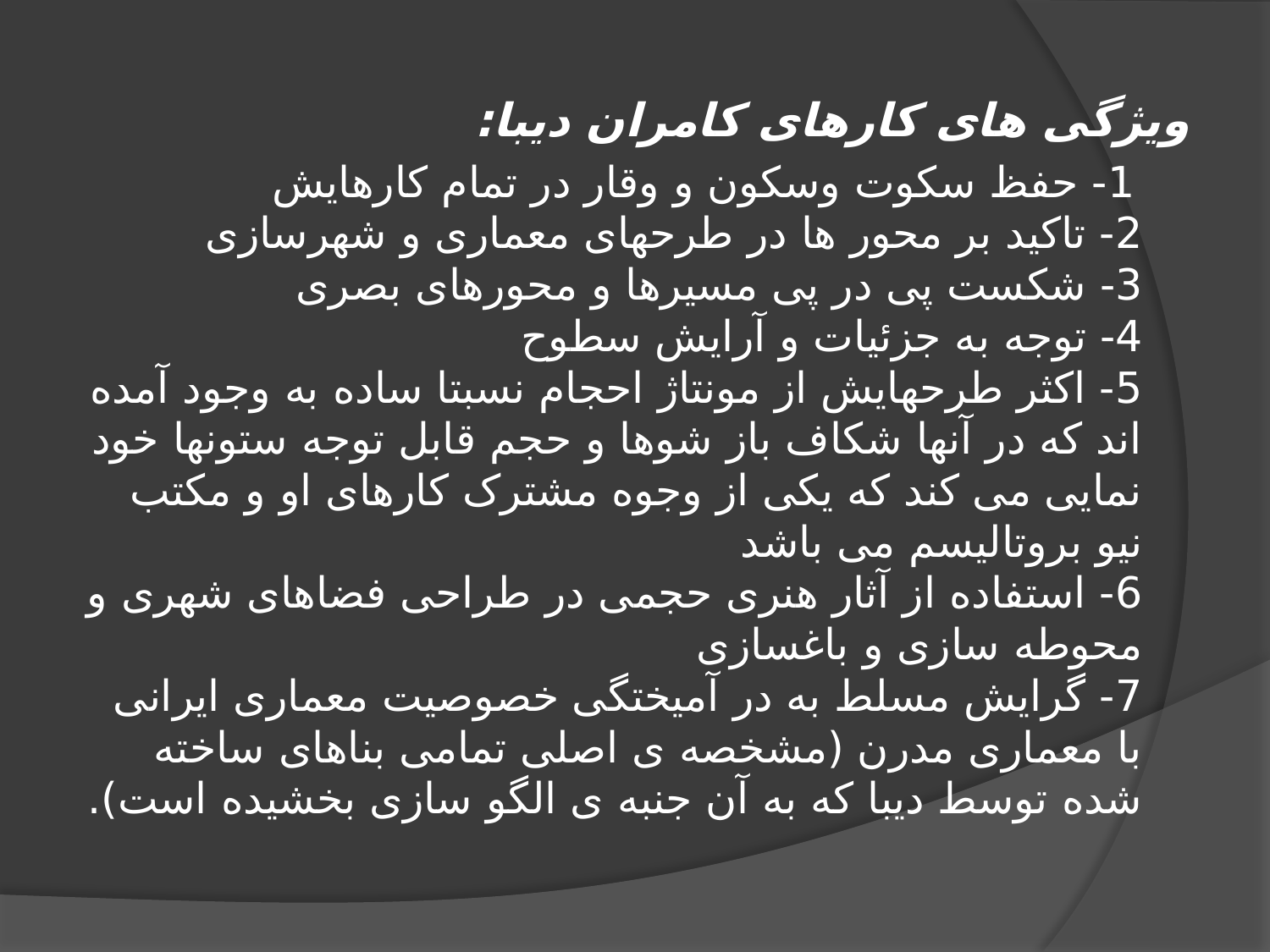

ویژگی های کارهای کامران دیبا:
    1- حفظ سکوت وسکون و وقار در تمام کارهایش
2- تاکید بر محور ها در طرحهای معماری و شهرسازی
3- شکست پی در پی مسیرها و محورهای بصری
4- توجه به جزئیات و آرایش سطوح
5- اکثر طرحهایش از مونتاژ احجام نسبتا ساده به وجود آمده اند که در آنها شکاف باز شوها و حجم قابل توجه ستونها خود نمایی می کند که یکی از وجوه مشترک کارهای او و مکتب نیو بروتالیسم می باشد
6- استفاده از آثار هنری حجمی در طراحی فضاهای شهری و محوطه سازی و باغسازی
7- گرایش مسلط به در آمیختگی خصوصیت معماری ایرانی با معماری مدرن (مشخصه ی اصلی تمامی بناهای ساخته شده توسط دیبا که به آن جنبه ی الگو سازی بخشیده است).